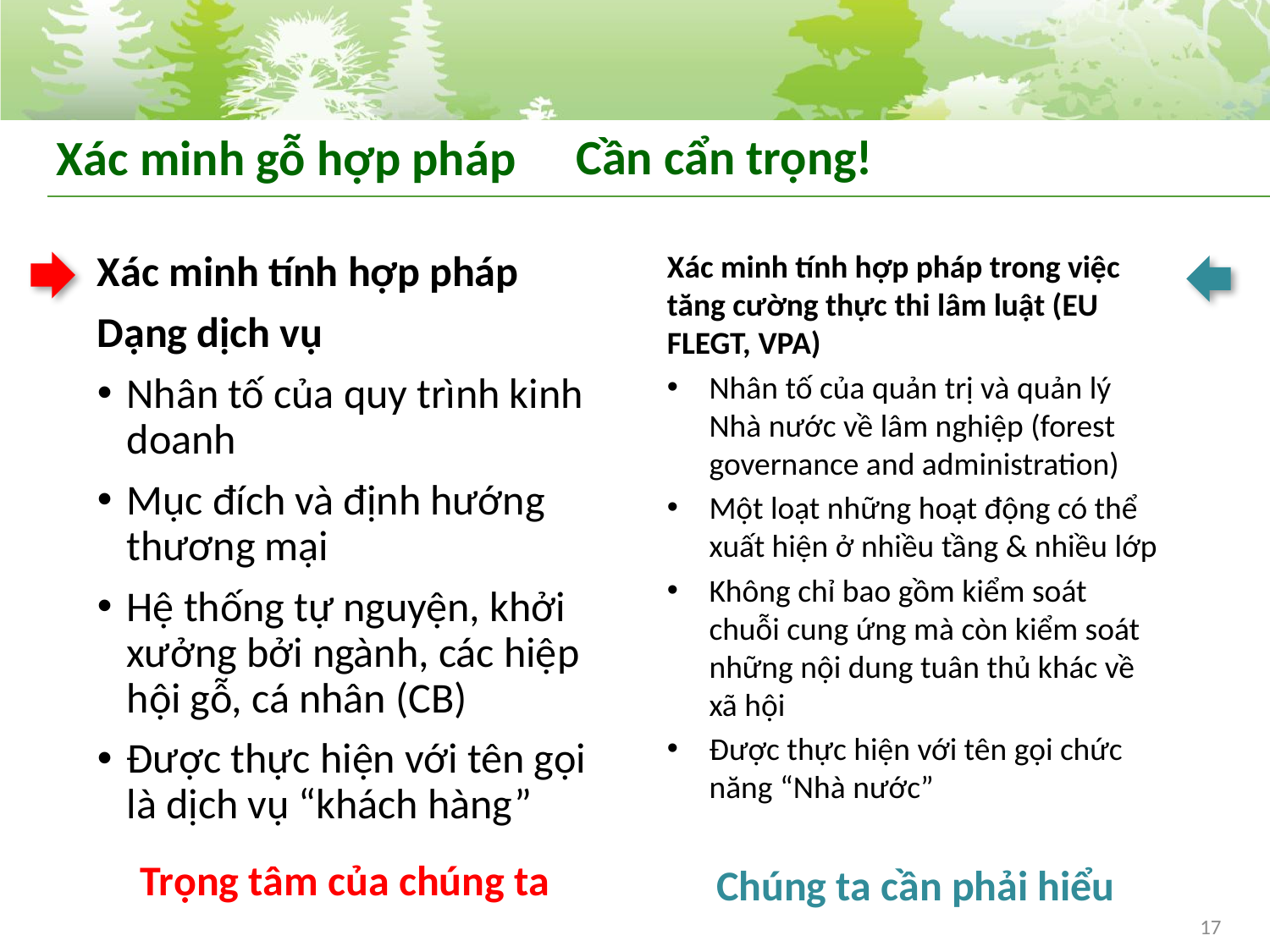

# Xác minh gỗ hợp pháp
Cần cẩn trọng!
Xác minh tính hợp pháp trong việc tăng cường thực thi lâm luật (EU FLEGT, VPA)
Nhân tố của quản trị và quản lý Nhà nước về lâm nghiệp (forest governance and administration)
Một loạt những hoạt động có thể xuất hiện ở nhiều tầng & nhiều lớp
Không chỉ bao gồm kiểm soát chuỗi cung ứng mà còn kiểm soát những nội dung tuân thủ khác về xã hội
Được thực hiện với tên gọi chức năng “Nhà nước”

Xác minh tính hợp pháp
Dạng dịch vụ
Nhân tố của quy trình kinh doanh
Mục đích và định hướng thương mại
Hệ thống tự nguyện, khởi xưởng bởi ngành, các hiệp hội gỗ, cá nhân (CB)
Được thực hiện với tên gọi là dịch vụ “khách hàng”

Trọng tâm của chúng ta
Chúng ta cần phải hiểu
17